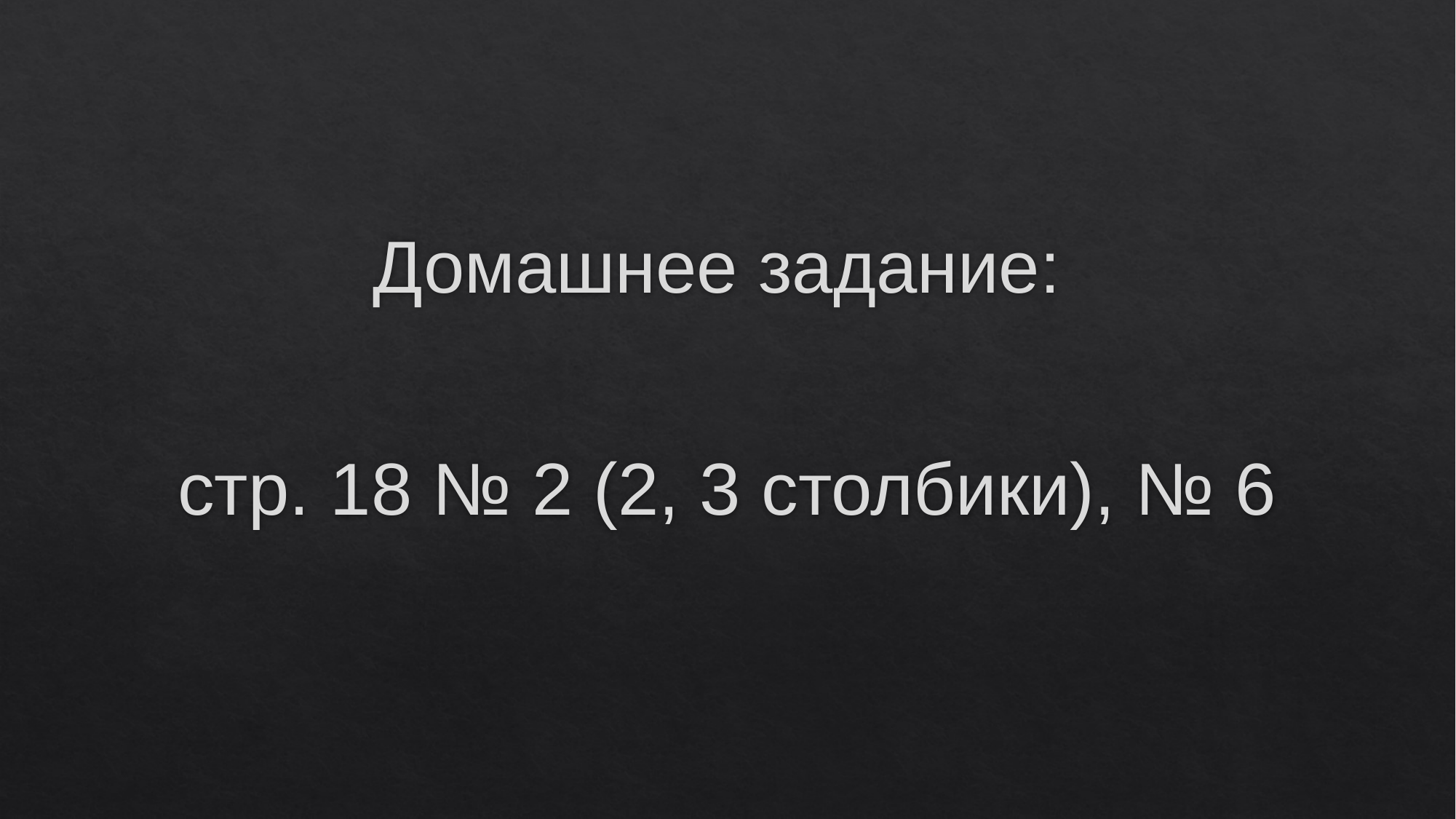

#
Домашнее задание:

стр. 18 № 2 (2, 3 столбики), № 6